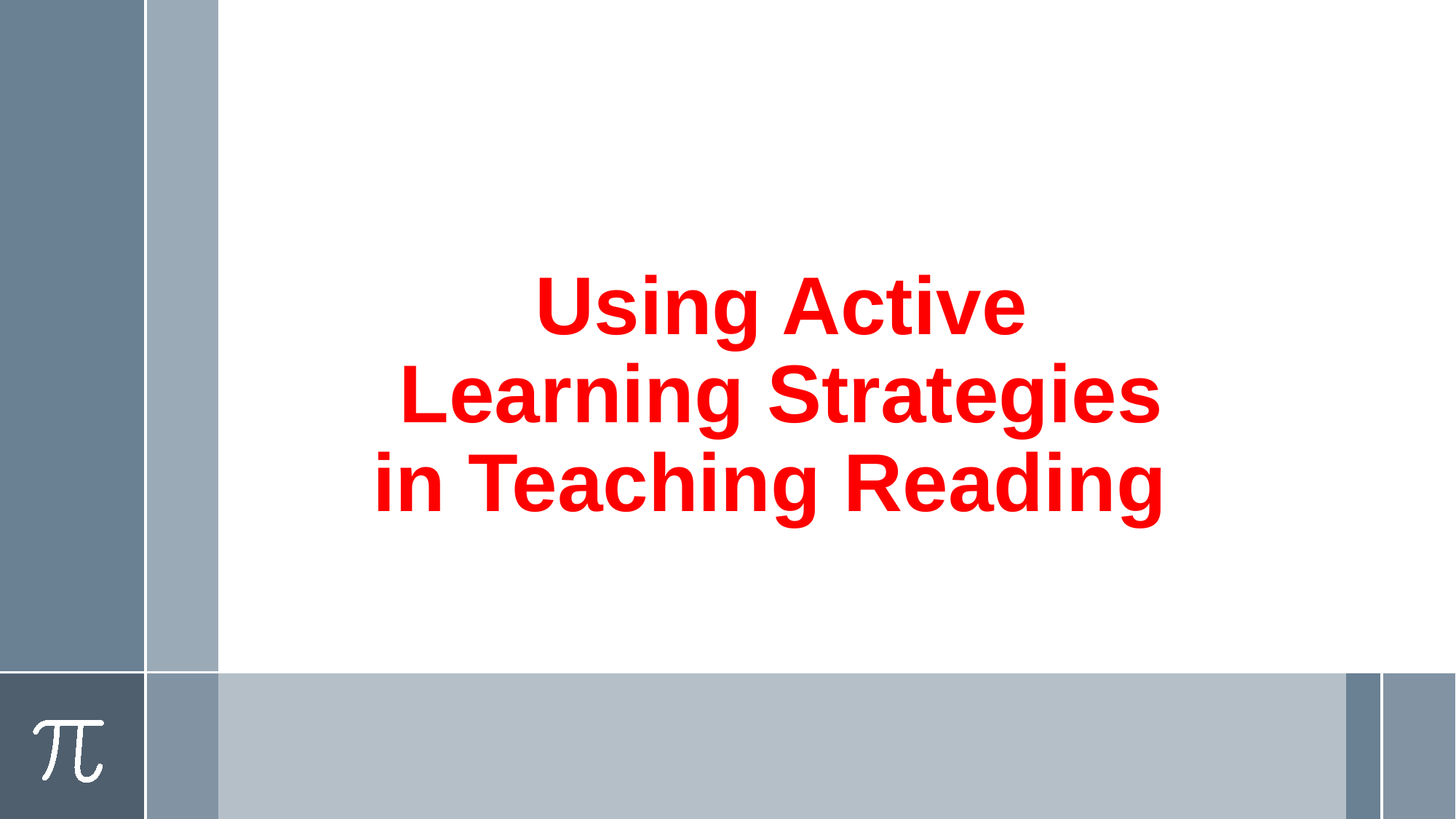

# Using Active Learning Strategies in Teaching Reading